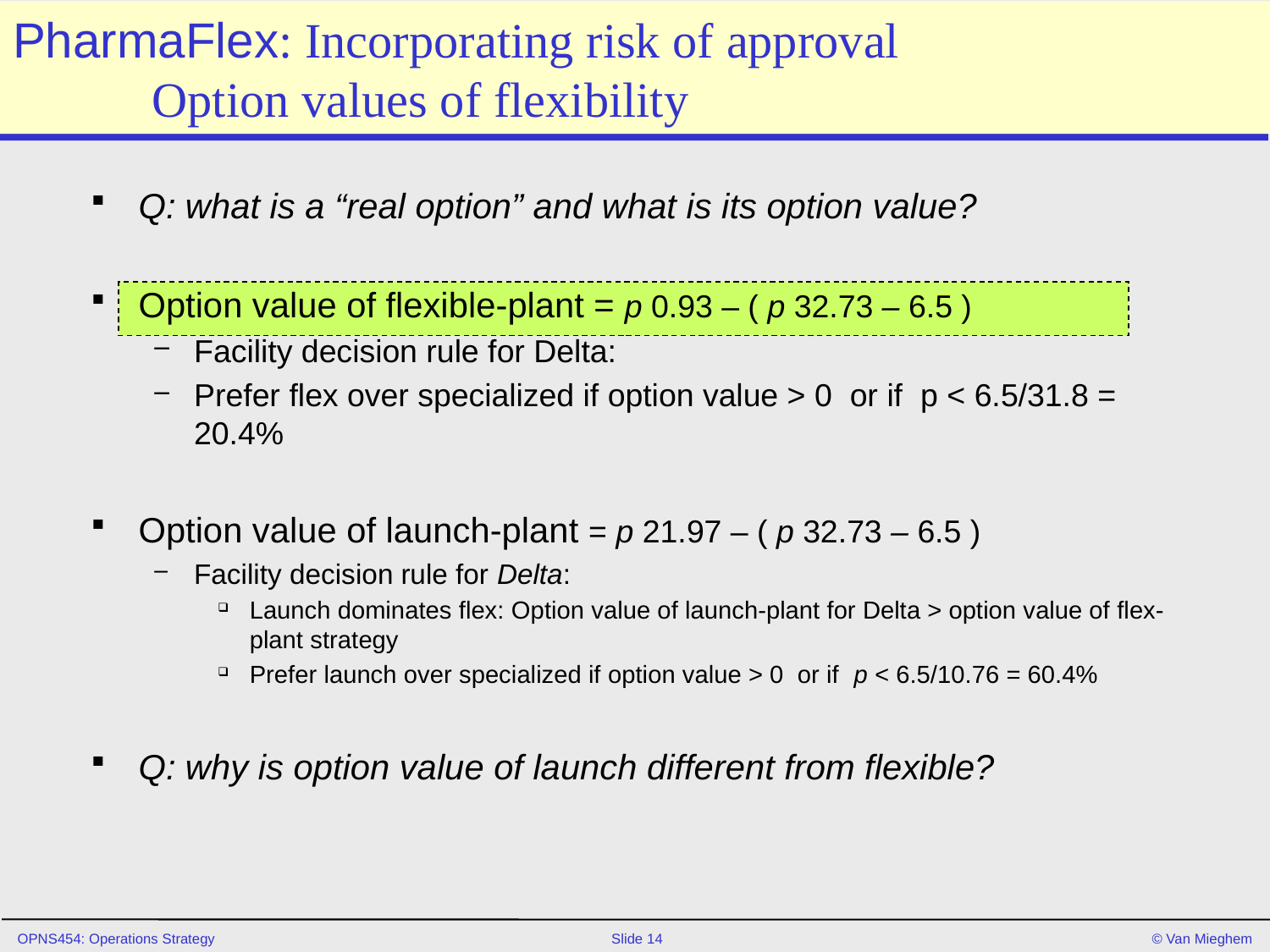

# PharmaFlex: Incorporating risk of approval Option values of flexibility
Q: what is a “real option” and what is its option value?

Option value of flexible-plant = p 0.93 – ( p 32.73 – 6.5 )
Facility decision rule for Delta:
Prefer flex over specialized if option value > 0  or if  p < 6.5/31.8 = 20.4%

Option value of launch-plant = p 21.97 – ( p 32.73 – 6.5 )
Facility decision rule for Delta:
Launch dominates flex: Option value of launch-plant for Delta > option value of flex-plant strategy
Prefer launch over specialized if option value > 0  or if  p < 6.5/10.76 = 60.4%

Q: why is option value of launch different from flexible?